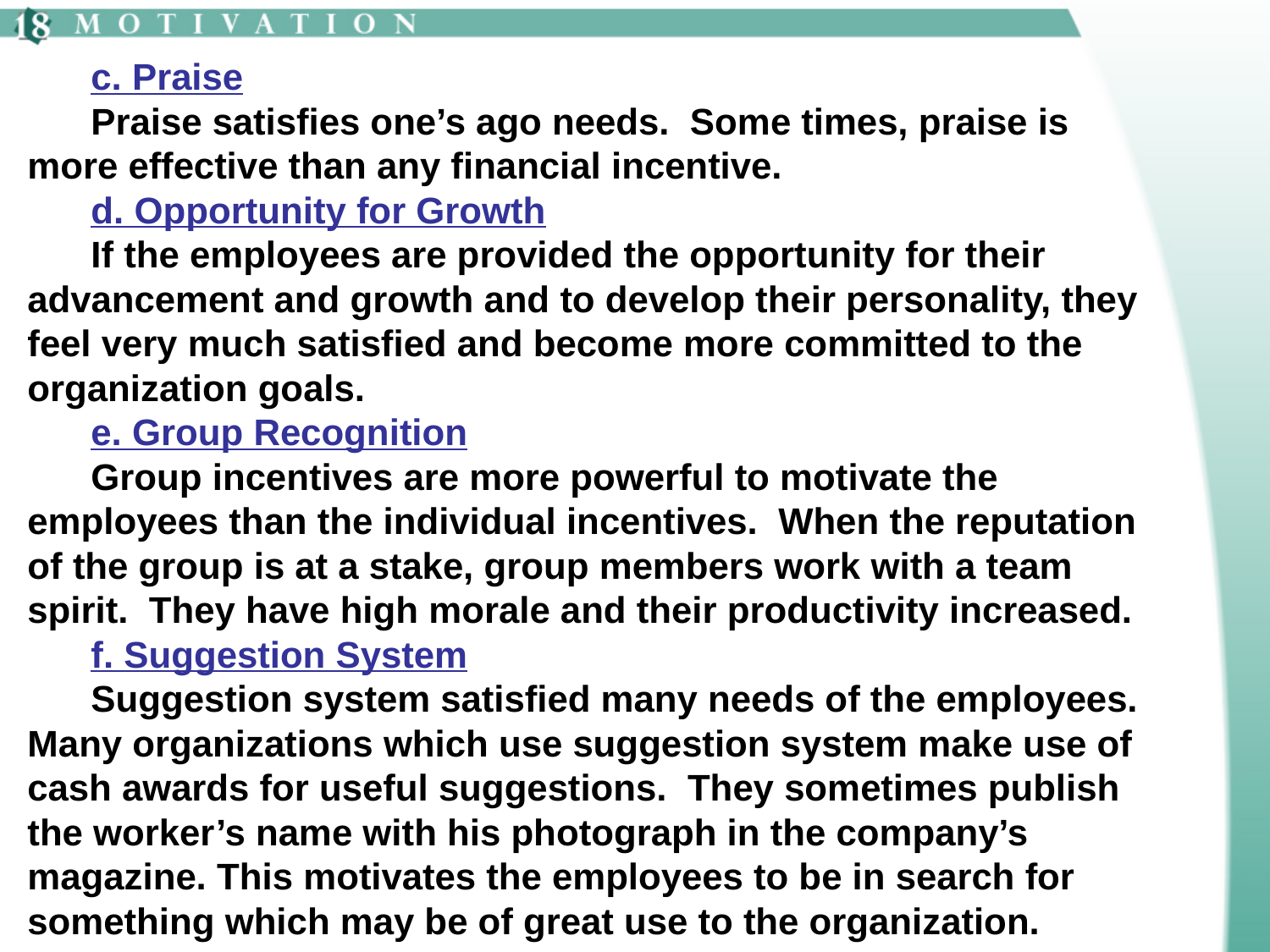

c. Praise
Praise satisfies one’s ago needs.  Some times, praise is more effective than any financial incentive.
d. Opportunity for Growth
If the employees are provided the opportunity for their advancement and growth and to develop their personality, they feel very much satisfied and become more committed to the organization goals.
e. Group Recognition
Group incentives are more powerful to motivate the employees than the individual incentives.  When the reputation of the group is at a stake, group members work with a team spirit.  They have high morale and their productivity increased.
f. Suggestion System
Suggestion system satisfied many needs of the employees.  Many organizations which use suggestion system make use of cash awards for useful suggestions.  They sometimes publish the worker’s name with his photograph in the company’s magazine. This motivates the employees to be in search for something which may be of great use to the organization.